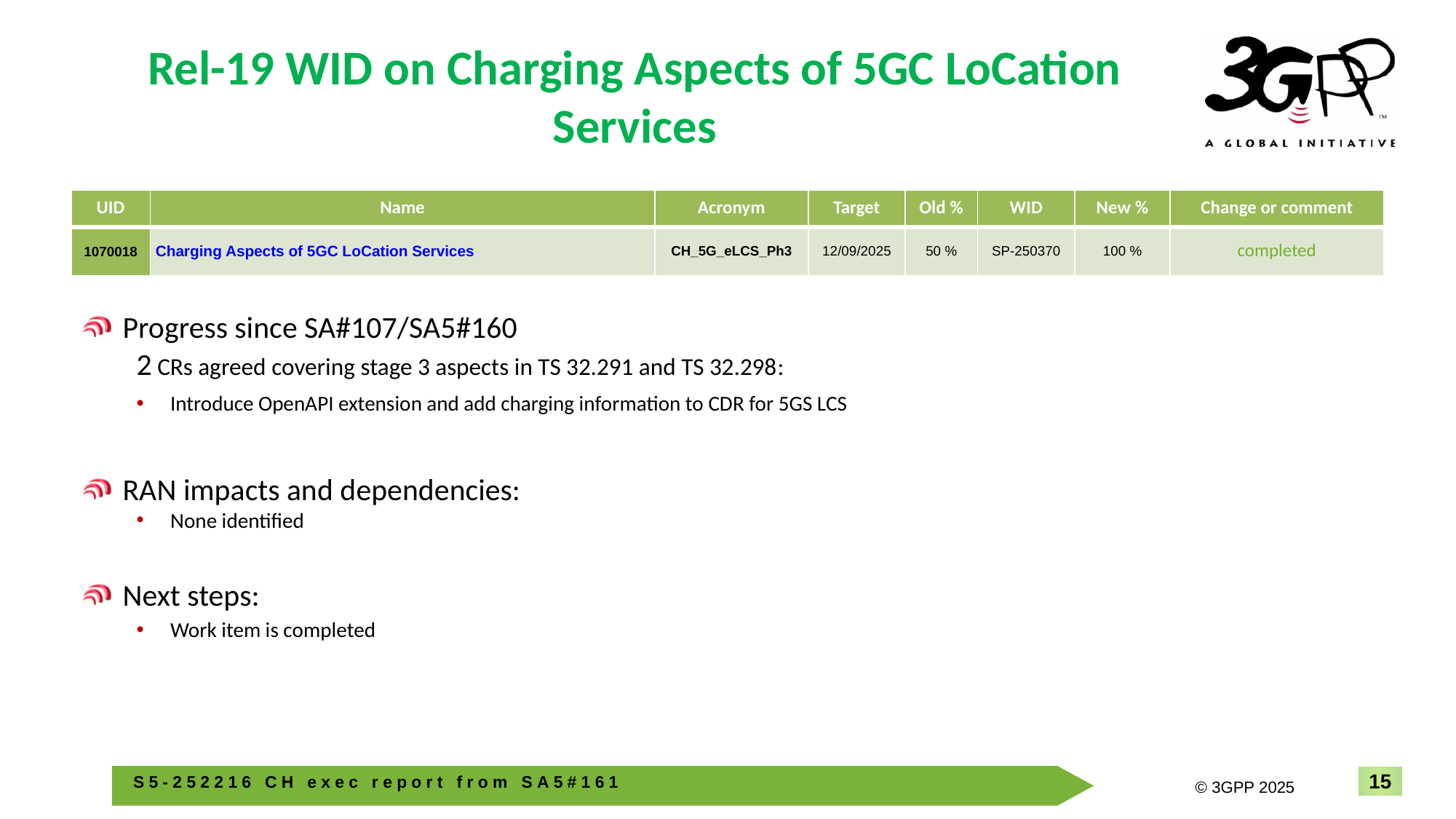

# Rel-19 WID on Charging Aspects of 5GC LoCation Services
| UID | Name | Acronym | Target | Old % | WID | New % | Change or comment |
| --- | --- | --- | --- | --- | --- | --- | --- |
| 1070018 | Charging Aspects of 5GC LoCation Services | CH\_5G\_eLCS\_Ph3 | 12/09/2025 | 50 % | SP-250370 | 100 % | completed |
Progress since SA#107/SA5#160
2 CRs agreed covering stage 3 aspects in TS 32.291 and TS 32.298:
Introduce OpenAPI extension and add charging information to CDR for 5GS LCS

RAN impacts and dependencies:
None identified

Next steps:
Work item is completed